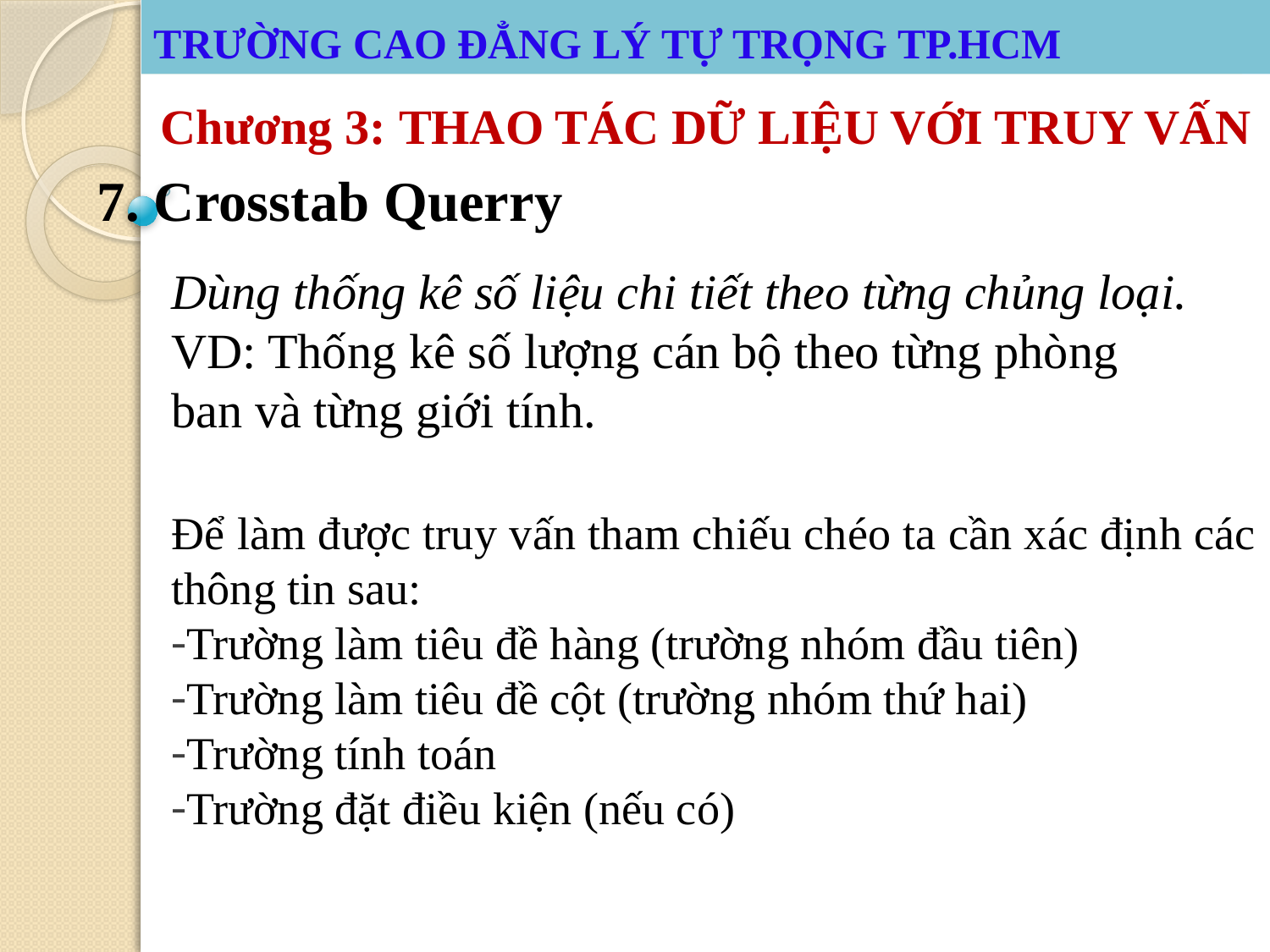

# TRƯỜNG CAO ĐẲNG LÝ TỰ TRỌNG TP.HCM
TRƯỜNG CAO ĐẲNG LÝ TỰ TRỌNG TP.HCM
Chương 3: THAO TÁC DỮ LIỆU VỚI TRUY VẤN
7. Crosstab Querry
Dùng thống kê số liệu chi tiết theo từng chủng loại.
VD: Thống kê số lượng cán bộ theo từng phòng ban và từng giới tính.
Để làm được truy vấn tham chiếu chéo ta cần xác định các thông tin sau:
Trường làm tiêu đề hàng (trường nhóm đầu tiên)
Trường làm tiêu đề cột (trường nhóm thứ hai)
Trường tính toán
Trường đặt điều kiện (nếu có)